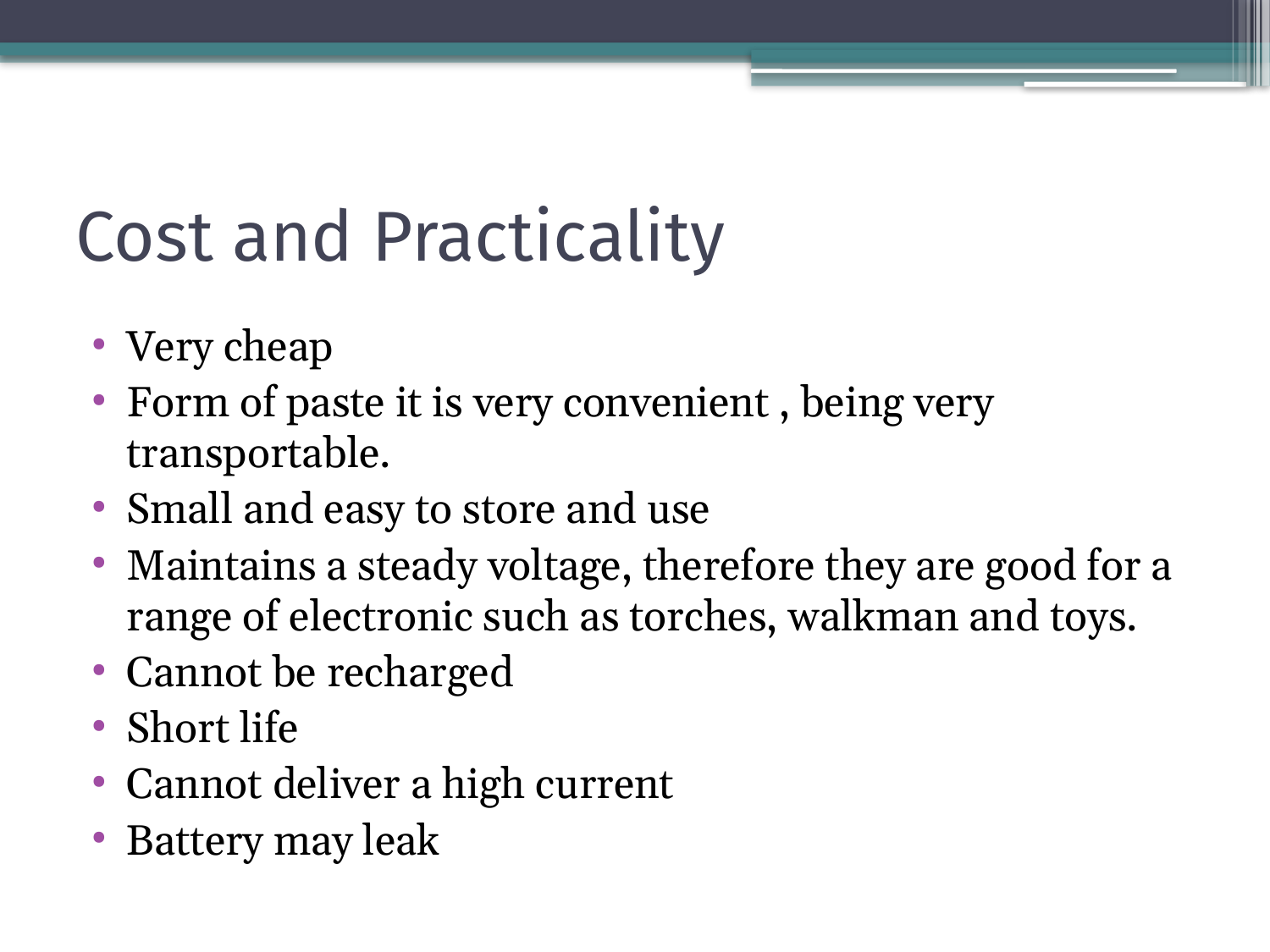

# Cost and Practicality
Very cheap
Form of paste it is very convenient , being very transportable.
Small and easy to store and use
Maintains a steady voltage, therefore they are good for a range of electronic such as torches, walkman and toys.
Cannot be recharged
Short life
Cannot deliver a high current
Battery may leak